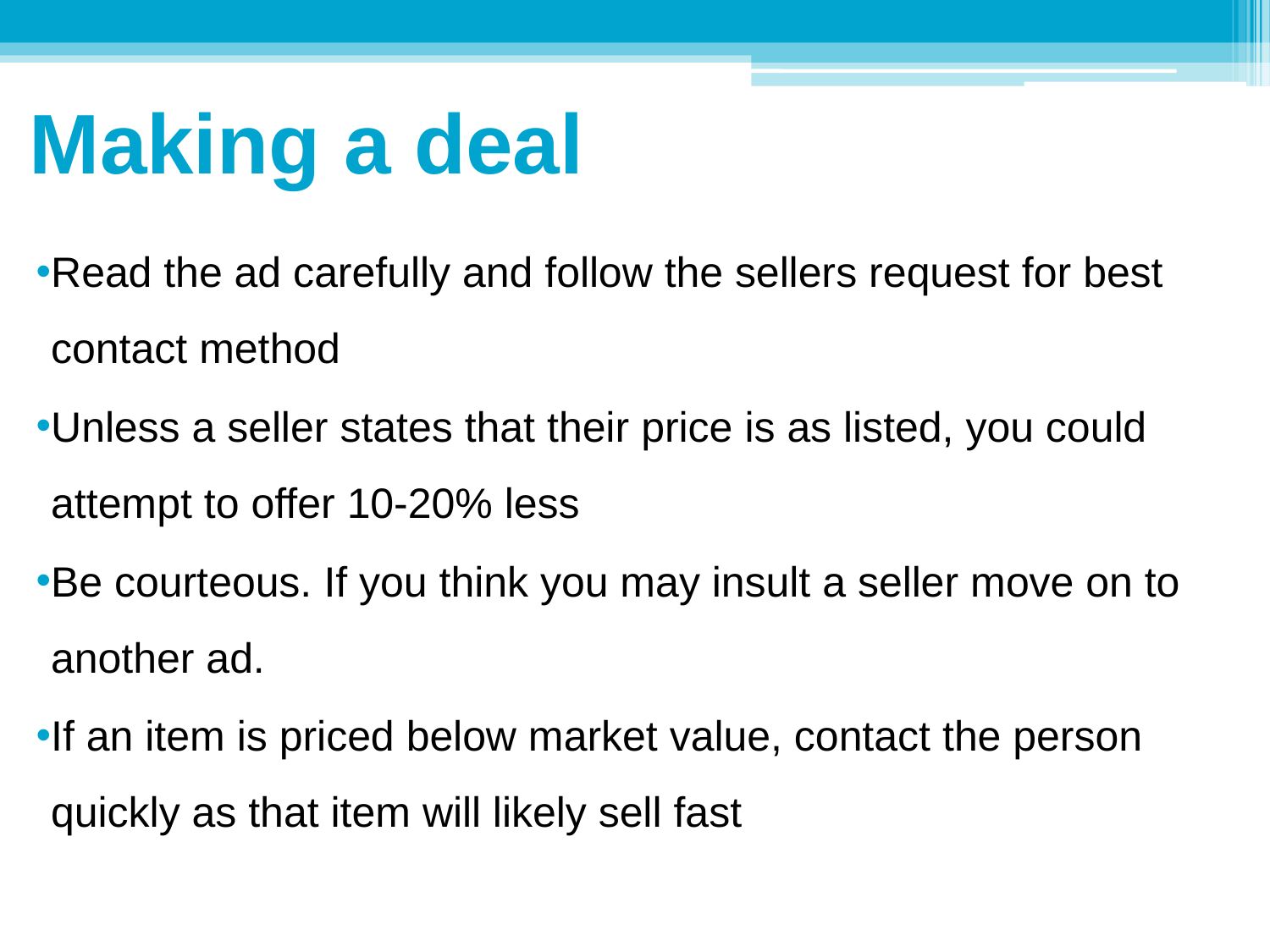

# Making a deal
Read the ad carefully and follow the sellers request for best contact method
Unless a seller states that their price is as listed, you could attempt to offer 10-20% less
Be courteous. If you think you may insult a seller move on to another ad.
If an item is priced below market value, contact the person quickly as that item will likely sell fast